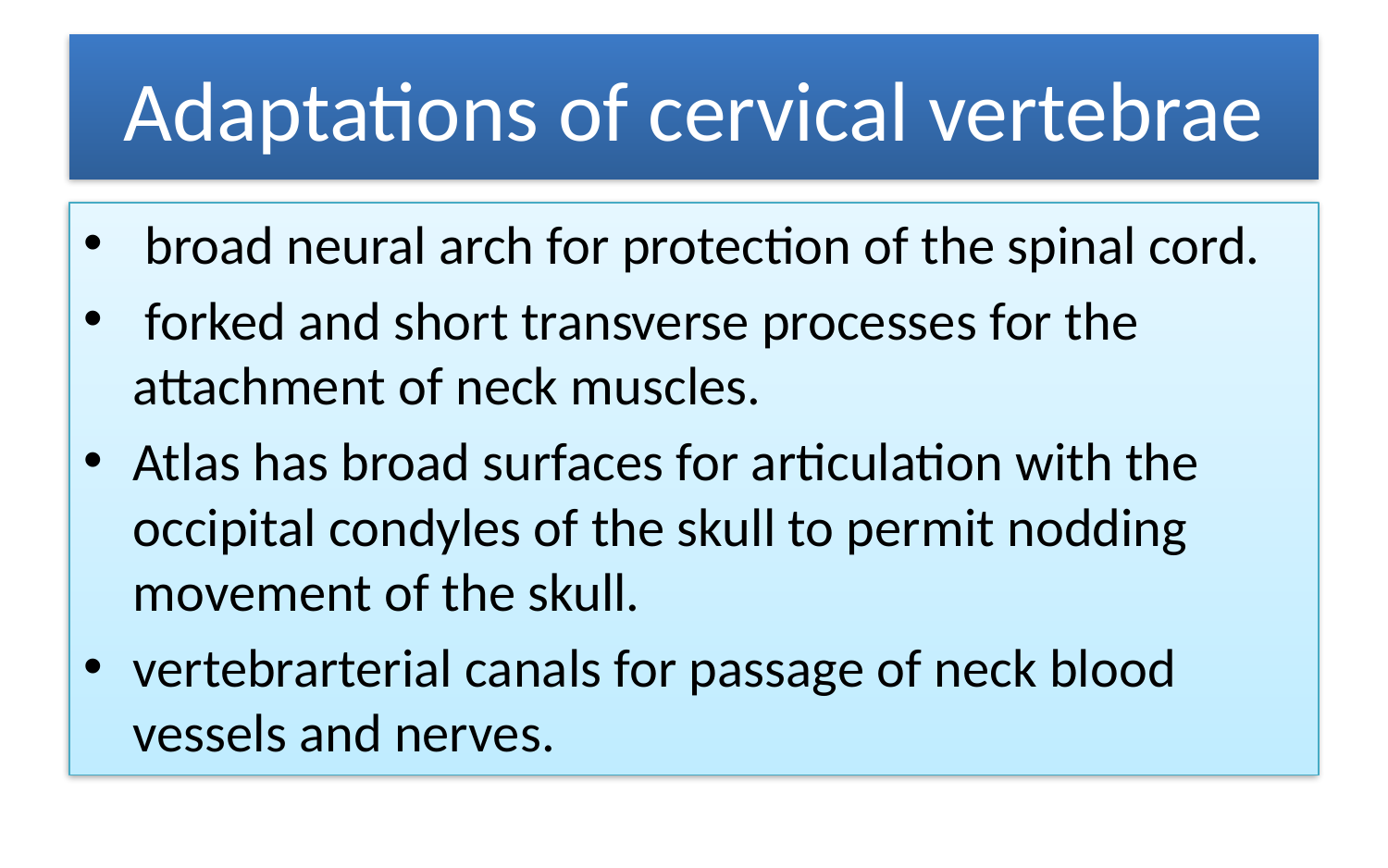

# Adaptations of cervical vertebrae
 broad neural arch for protection of the spinal cord.
 forked and short transverse processes for the attachment of neck muscles.
Atlas has broad surfaces for articulation with the occipital condyles of the skull to permit nodding movement of the skull.
vertebrarterial canals for passage of neck blood vessels and nerves.